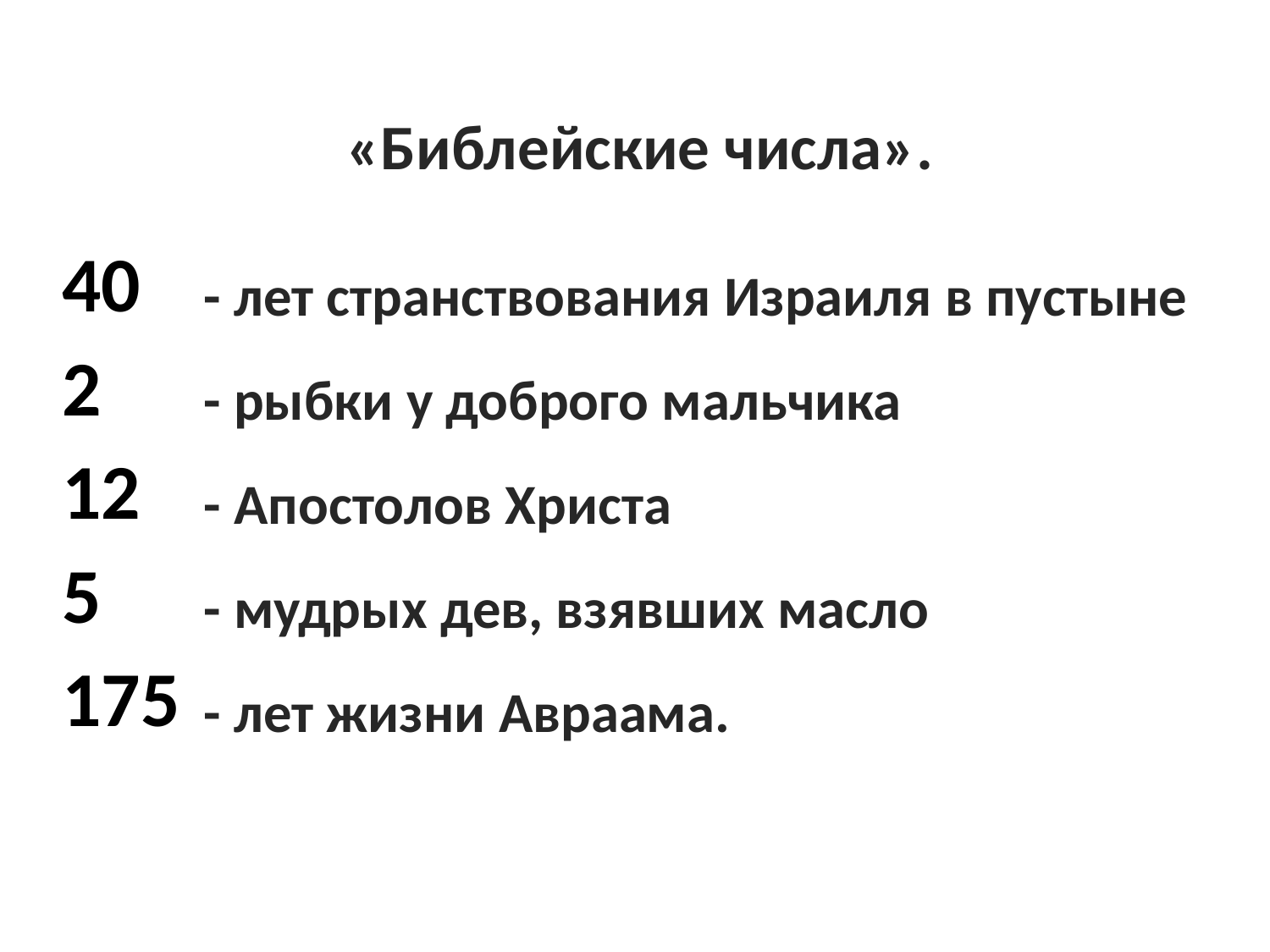

«Библейские числа».
 - лет странствования Израиля в пустыне
 - рыбки у доброго мальчика
 - Апостолов Христа
 - мудрых дев, взявших масло
 - лет жизни Авраама.
40
2
12
5
175